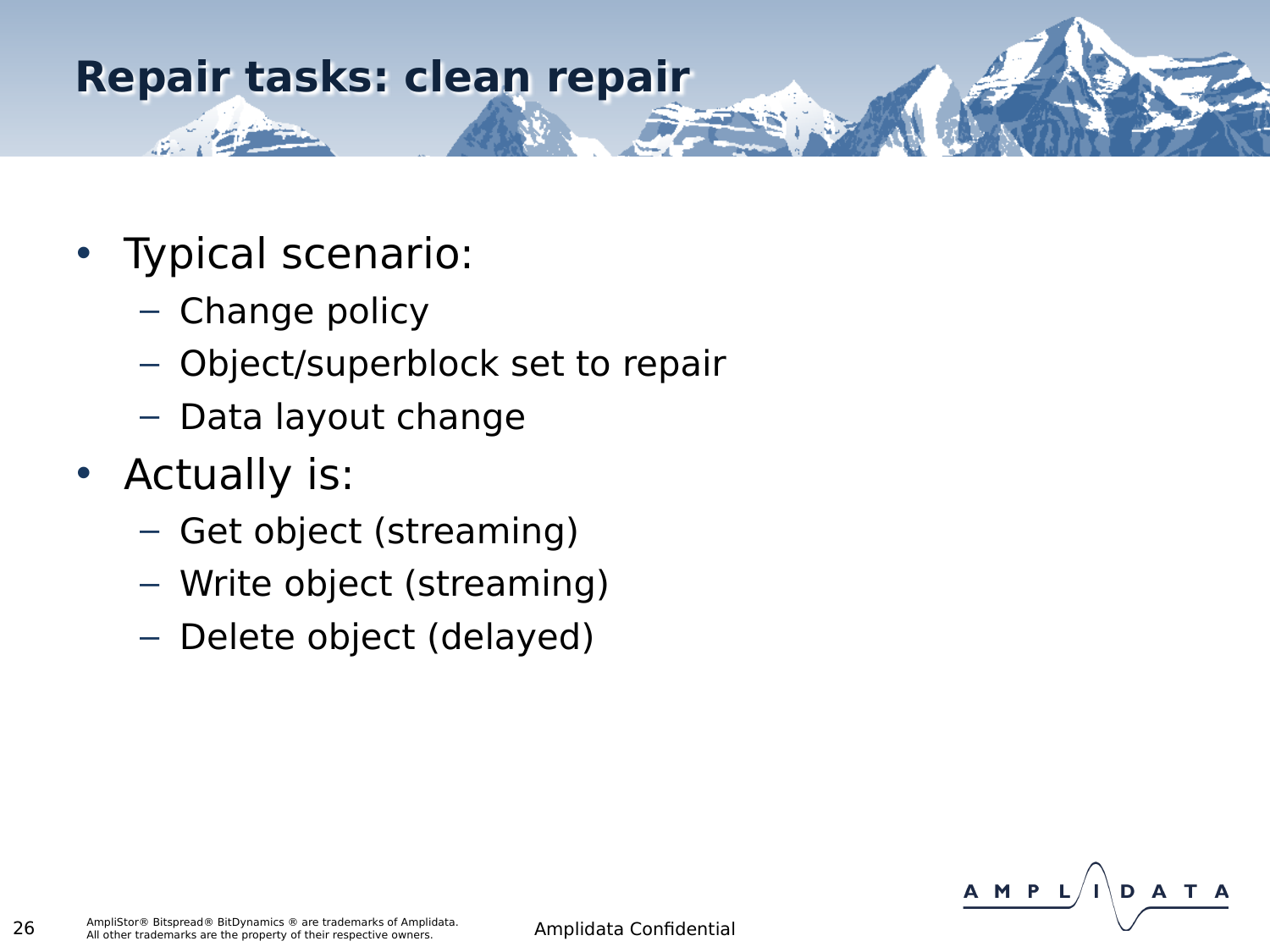

# Repair tasks: clean repair
Typical scenario:
Change policy
Object/superblock set to repair
Data layout change
Actually is:
Get object (streaming)
Write object (streaming)
Delete object (delayed)

26
Amplidata Confidential